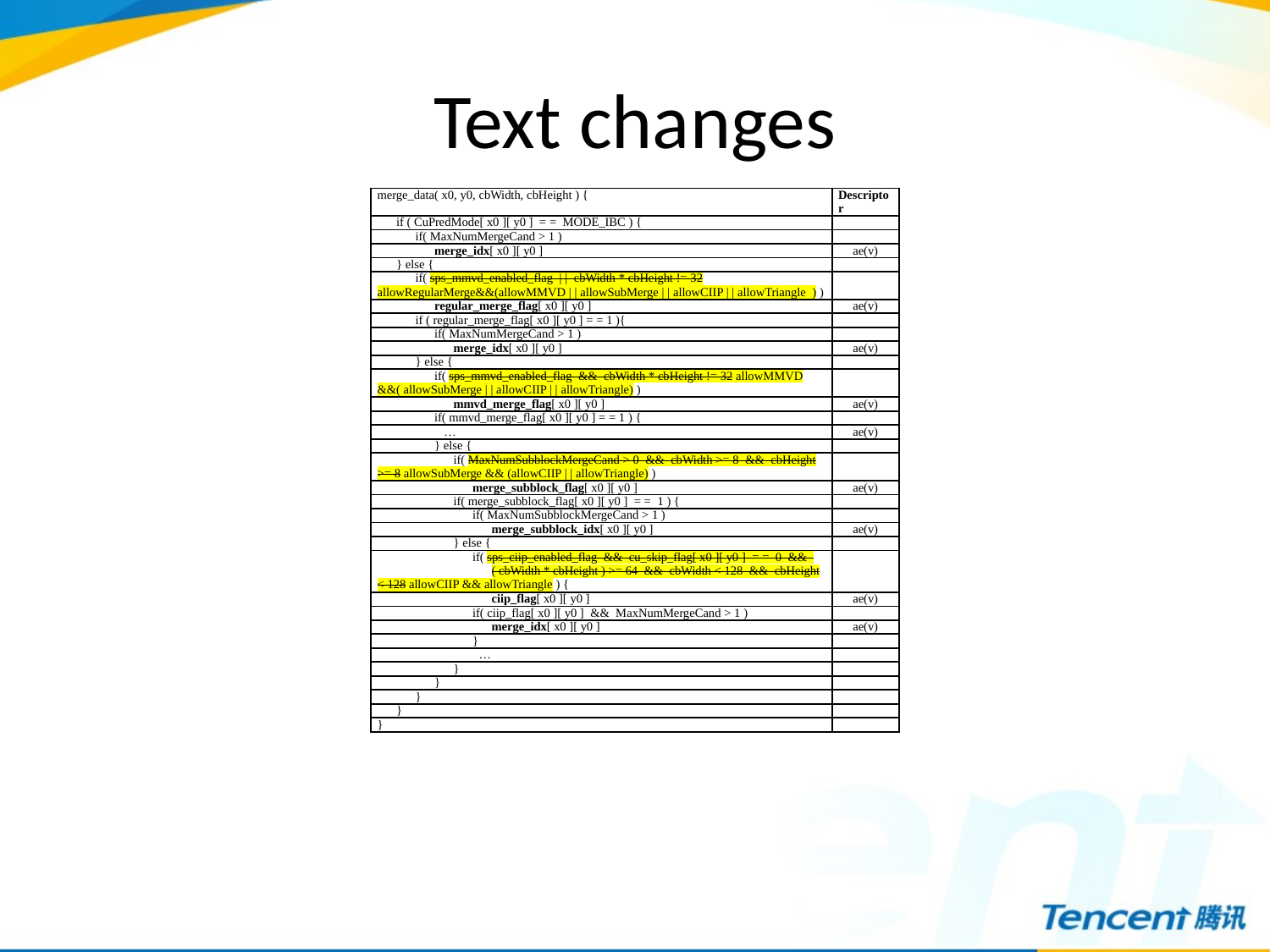

# Text changes
| merge\_data( x0, y0, cbWidth, cbHeight ) { | Descriptor |
| --- | --- |
| if ( CuPredMode[ x0 ][ y0 ] = = MODE\_IBC ) { |  |
| if( MaxNumMergeCand > 1 ) |  |
| merge\_idx[ x0 ][ y0 ] | ae(v) |
| } else { |  |
| if( sps\_mmvd\_enabled\_flag | | cbWidth \* cbHeight != 32 allowRegularMerge&&(allowMMVD | | allowSubMerge | | allowCIIP | | allowTriangle ) ) |  |
| regular\_merge\_flag[ x0 ][ y0 ] | ae(v) |
| if ( regular\_merge\_flag[ x0 ][ y0 ] = = 1 ){ |  |
| if( MaxNumMergeCand > 1 ) |  |
| merge\_idx[ x0 ][ y0 ] | ae(v) |
| } else { |  |
| if( sps\_mmvd\_enabled\_flag && cbWidth \* cbHeight != 32 allowMMVD &&( allowSubMerge | | allowCIIP | | allowTriangle) ) |  |
| mmvd\_merge\_flag[ x0 ][ y0 ] | ae(v) |
| if( mmvd\_merge\_flag[ x0 ][ y0 ] = = 1 ) { |  |
| … | ae(v) |
| } else { |  |
| if( MaxNumSubblockMergeCand > 0 && cbWidth >= 8 && cbHeight >= 8 allowSubMerge && (allowCIIP | | allowTriangle) ) |  |
| merge\_subblock\_flag[ x0 ][ y0 ] | ae(v) |
| if( merge\_subblock\_flag[ x0 ][ y0 ] = = 1 ) { |  |
| if( MaxNumSubblockMergeCand > 1 ) |  |
| merge\_subblock\_idx[ x0 ][ y0 ] | ae(v) |
| } else { |  |
| if( sps\_ciip\_enabled\_flag && cu\_skip\_flag[ x0 ][ y0 ] = = 0 && ( cbWidth \* cbHeight ) >= 64 && cbWidth < 128 && cbHeight < 128 allowCIIP && allowTriangle ) { |  |
| ciip\_flag[ x0 ][ y0 ] | ae(v) |
| if( ciip\_flag[ x0 ][ y0 ] && MaxNumMergeCand > 1 ) |  |
| merge\_idx[ x0 ][ y0 ] | ae(v) |
| } |  |
| … |  |
| } |  |
| } |  |
| } |  |
| } |  |
| } |  |